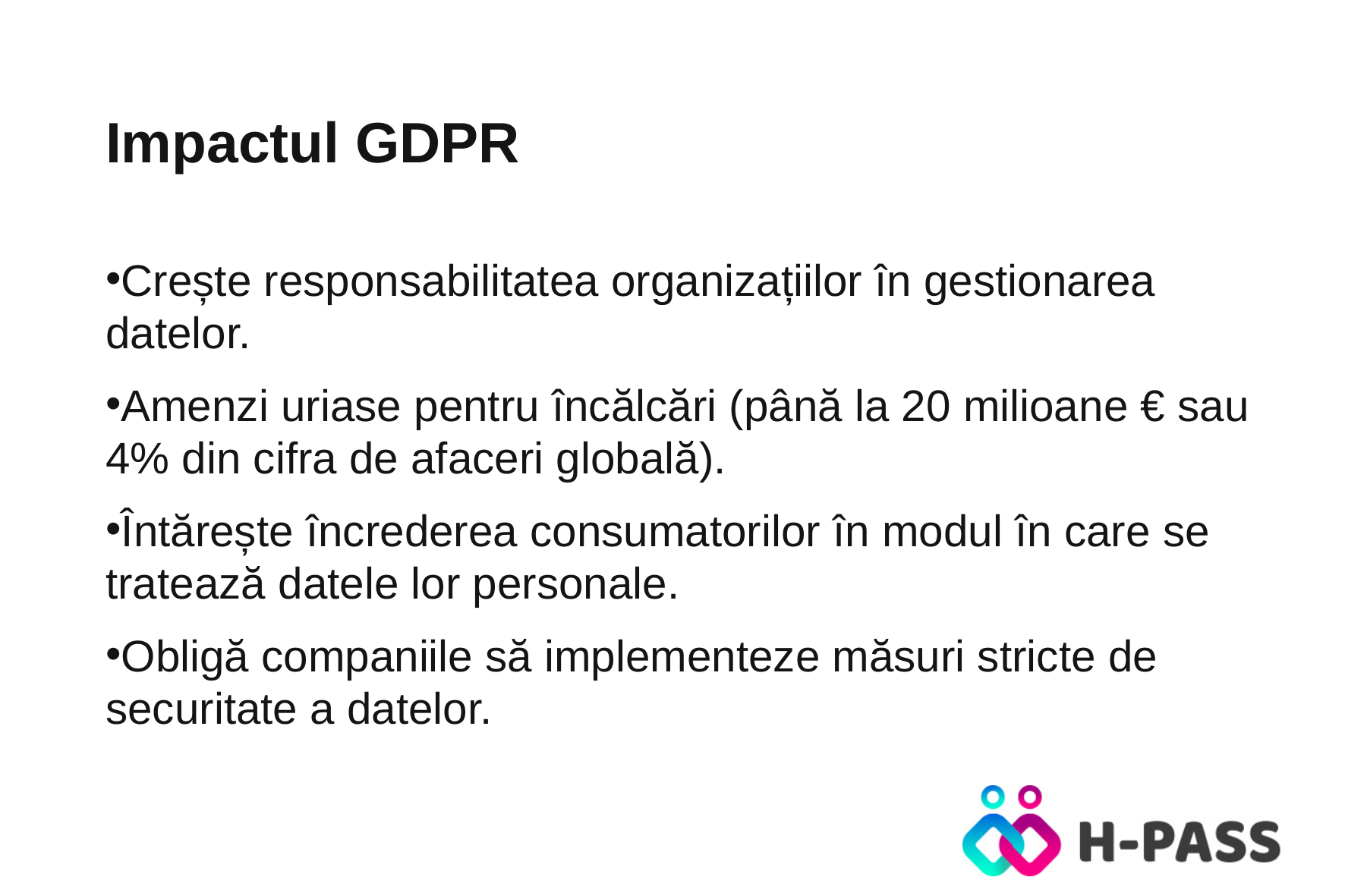

Impactul GDPR

Crește responsabilitatea organizațiilor în gestionarea datelor.
Amenzi uriase pentru încălcări (până la 20 milioane € sau 4% din cifra de afaceri globală).
Întărește încrederea consumatorilor în modul în care se tratează datele lor personale.
Obligă companiile să implementeze măsuri stricte de securitate a datelor.